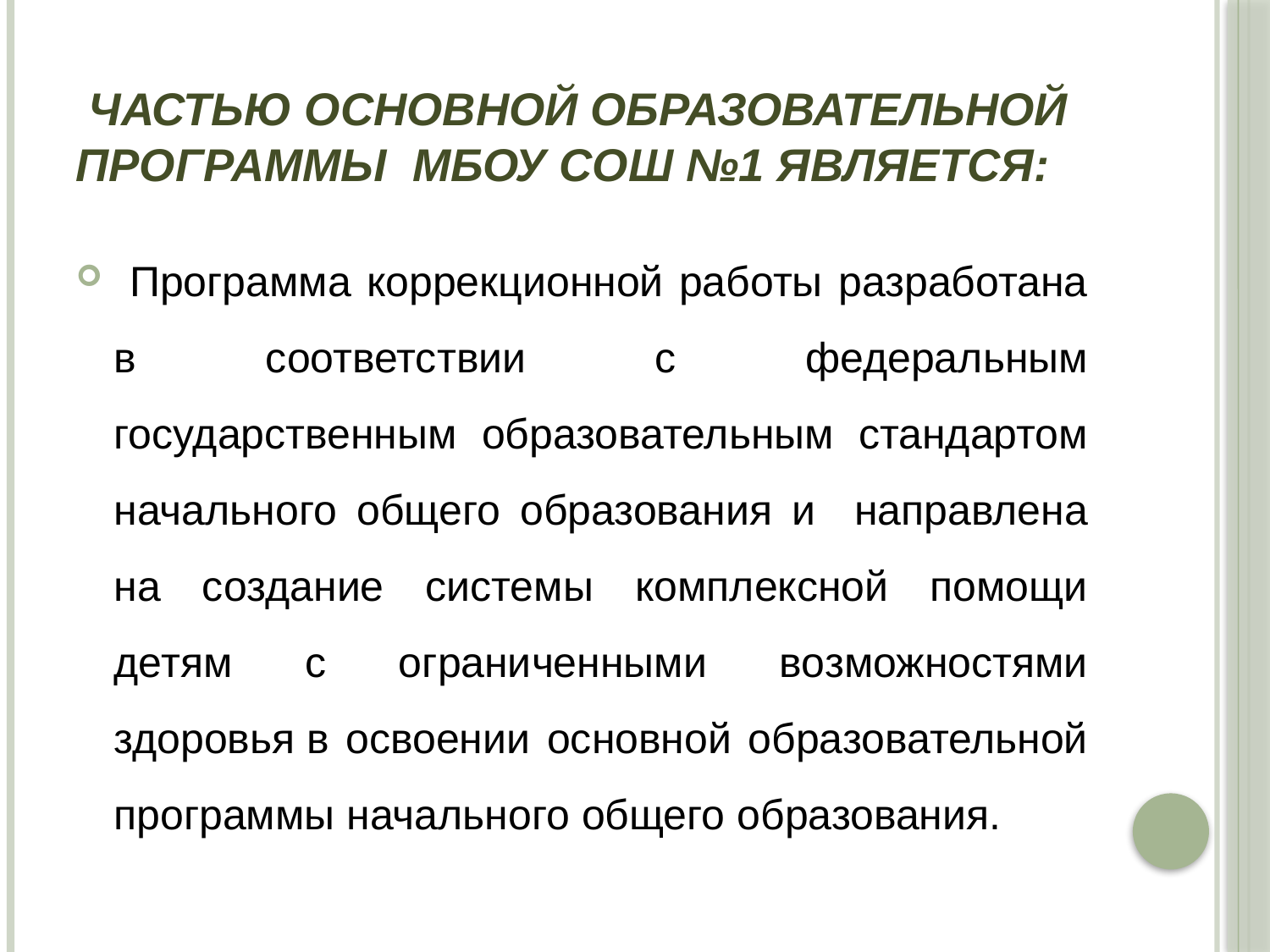

# Частью основной образовательной  программы  МБОУ СОШ №1 является:
 Программа коррекционной работы разработана в соответствии с федеральным государственным образовательным стандартом начального общего образования и  направлена на создание системы комплексной помощи детям с ограниченными возможностями здоровья в освоении основной образовательной программы начального общего образования.